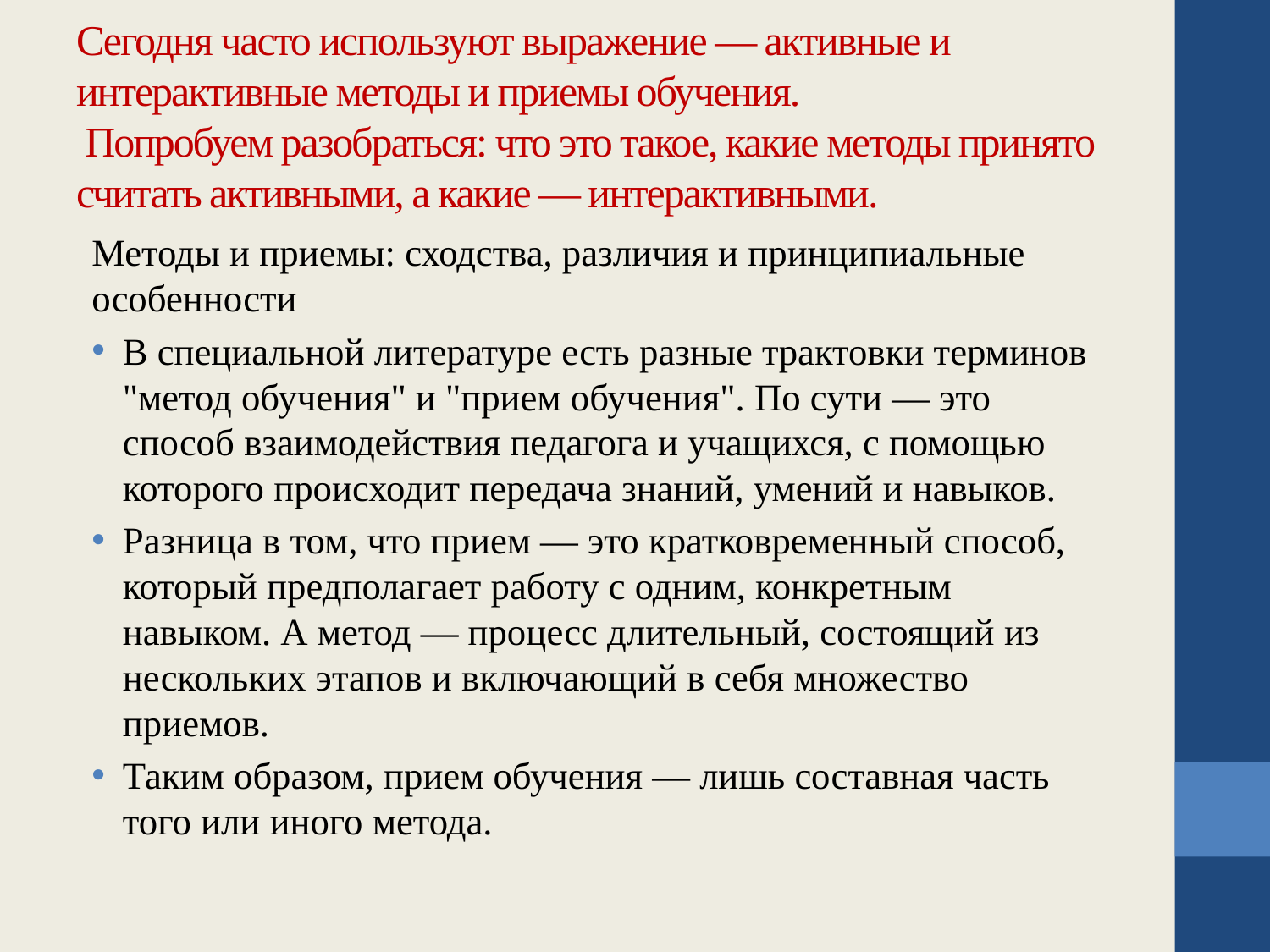

# Сегодня часто используют выражение — активные и интерактивные методы и приемы обучения. Попробуем разобраться: что это такое, какие методы принято считать активными, а какие — интерактивными.
Методы и приемы: сходства, различия и принципиальные особенности
В специальной литературе есть разные трактовки терминов "метод обучения" и "прием обучения". По сути — это способ взаимодействия педагога и учащихся, с помощью которого происходит передача знаний, умений и навыков.
Разница в том, что прием — это кратковременный способ, который предполагает работу с одним, конкретным навыком. А метод — процесс длительный, состоящий из нескольких этапов и включающий в себя множество приемов.
Таким образом, прием обучения — лишь составная часть того или иного метода.